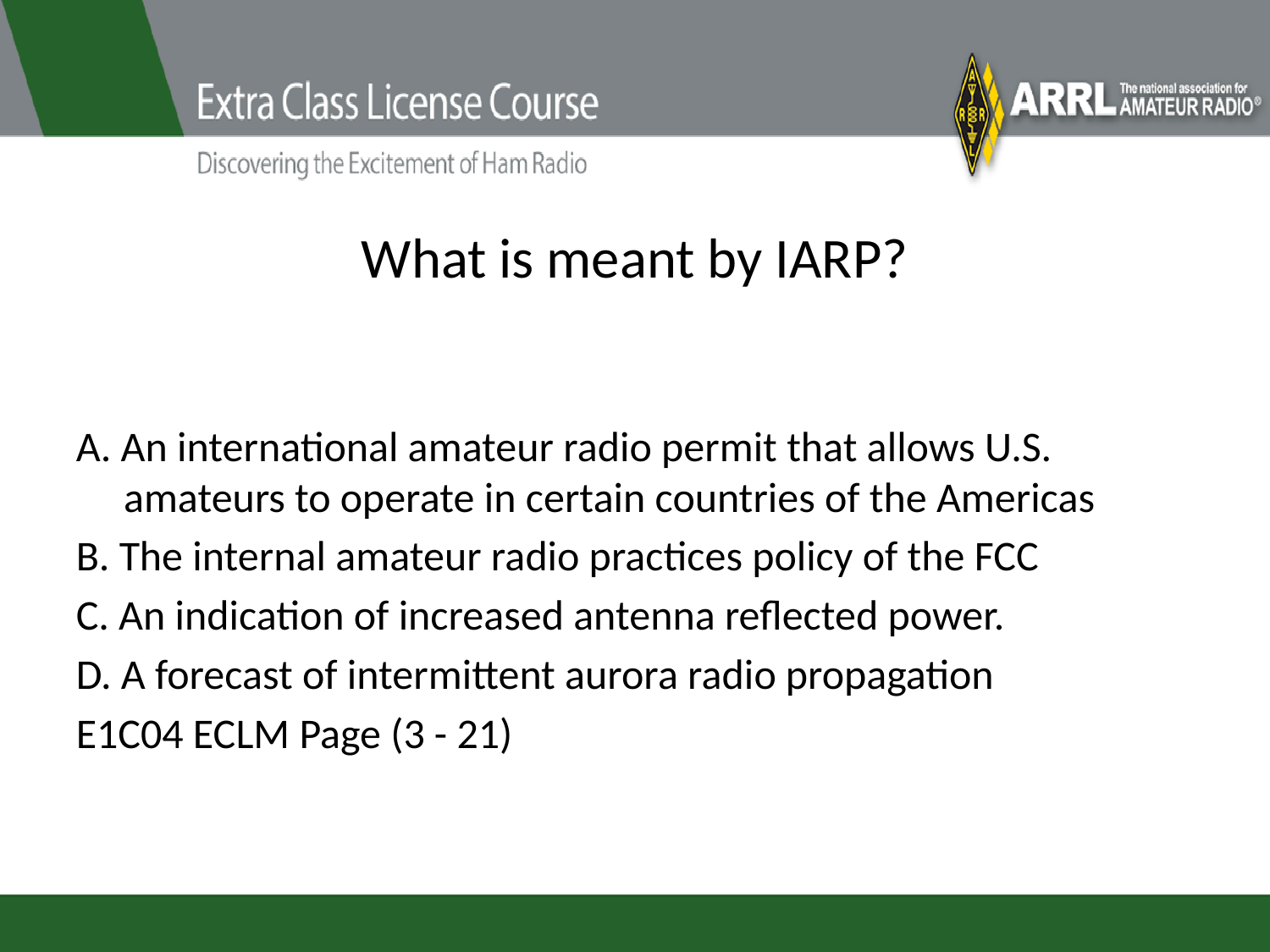

# What is meant by IARP?
A. An international amateur radio permit that allows U.S. amateurs to operate in certain countries of the Americas
B. The internal amateur radio practices policy of the FCC
C. An indication of increased antenna reflected power.
D. A forecast of intermittent aurora radio propagation
E1C04 ECLM Page (3 - 21)